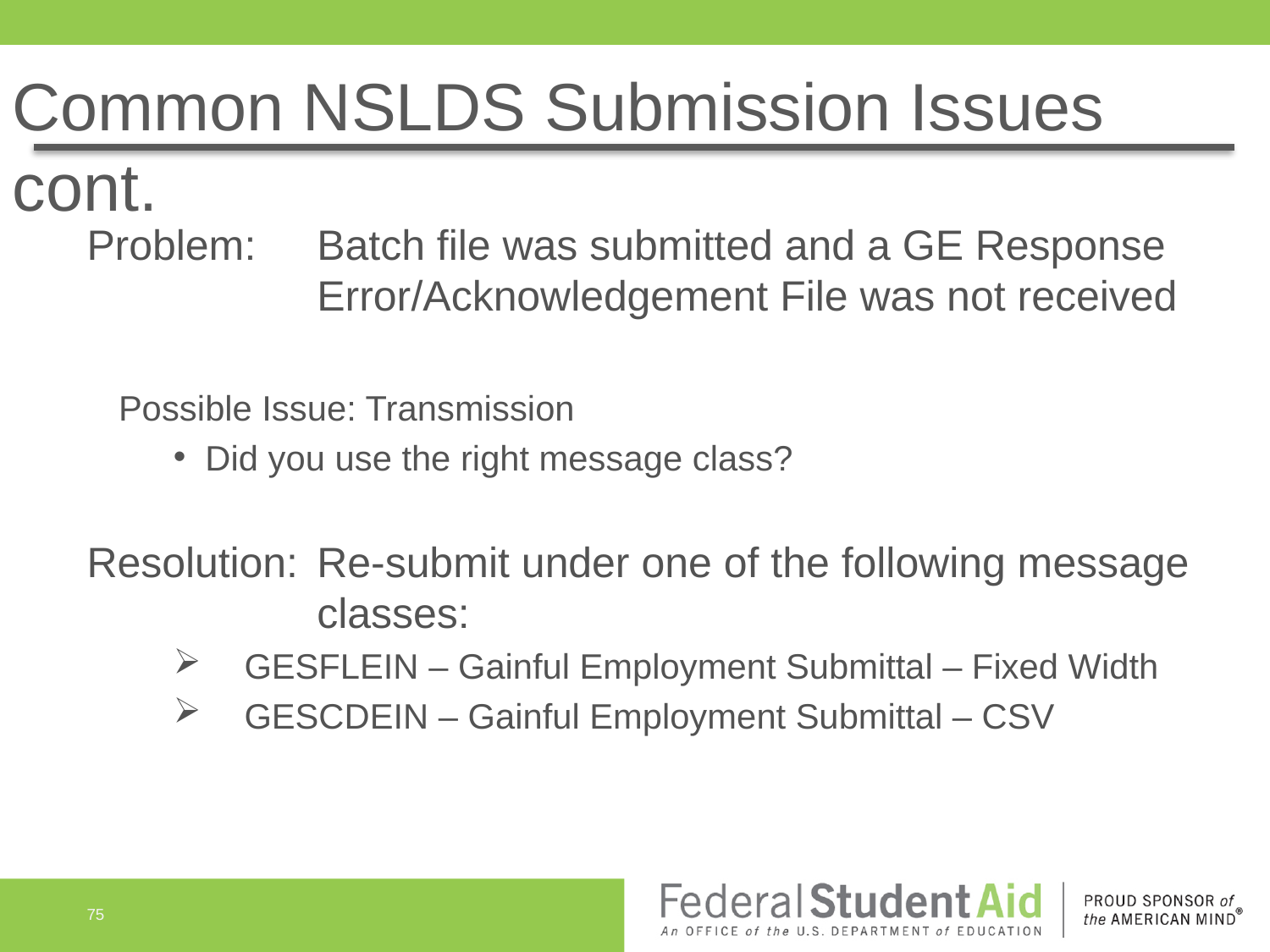

# Common NSLDS Submission Issues cont.
Problem:  	Batch file was submitted and a GE Response Error/Acknowledgement File was not received

Possible Issue: Transmission
Did you use the right message class?

Resolution:	Re-submit under one of the following message classes:
    GESFLEIN – Gainful Employment Submittal – Fixed Width
    GESCDEIN – Gainful Employment Submittal – CSV

75